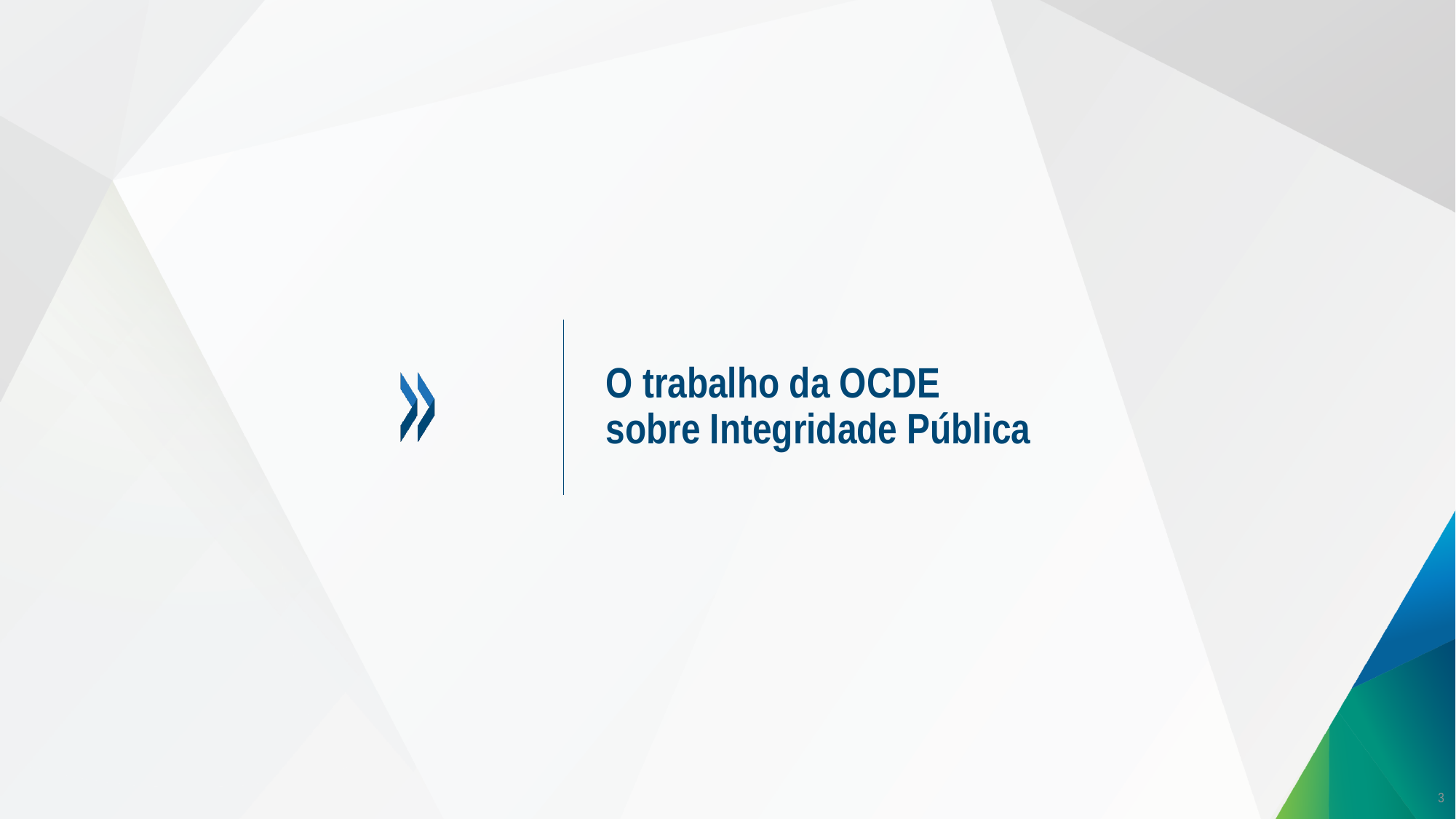

O trabalho da OCDE sobre Integridade Pública

3